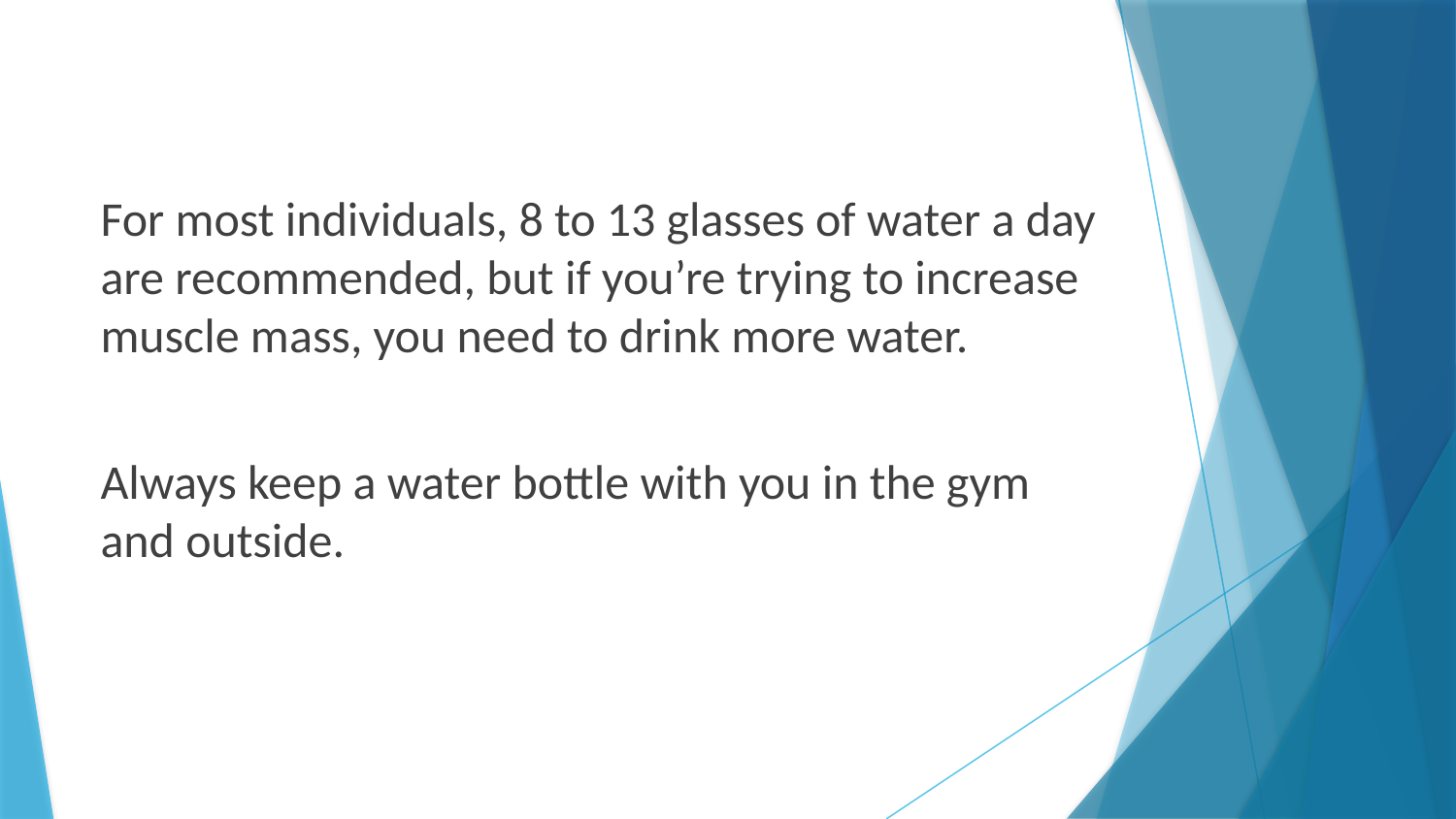

For most individuals, 8 to 13 glasses of water a day are recommended, but if you’re trying to increase muscle mass, you need to drink more water.

Always keep a water bottle with you in the gym and outside.